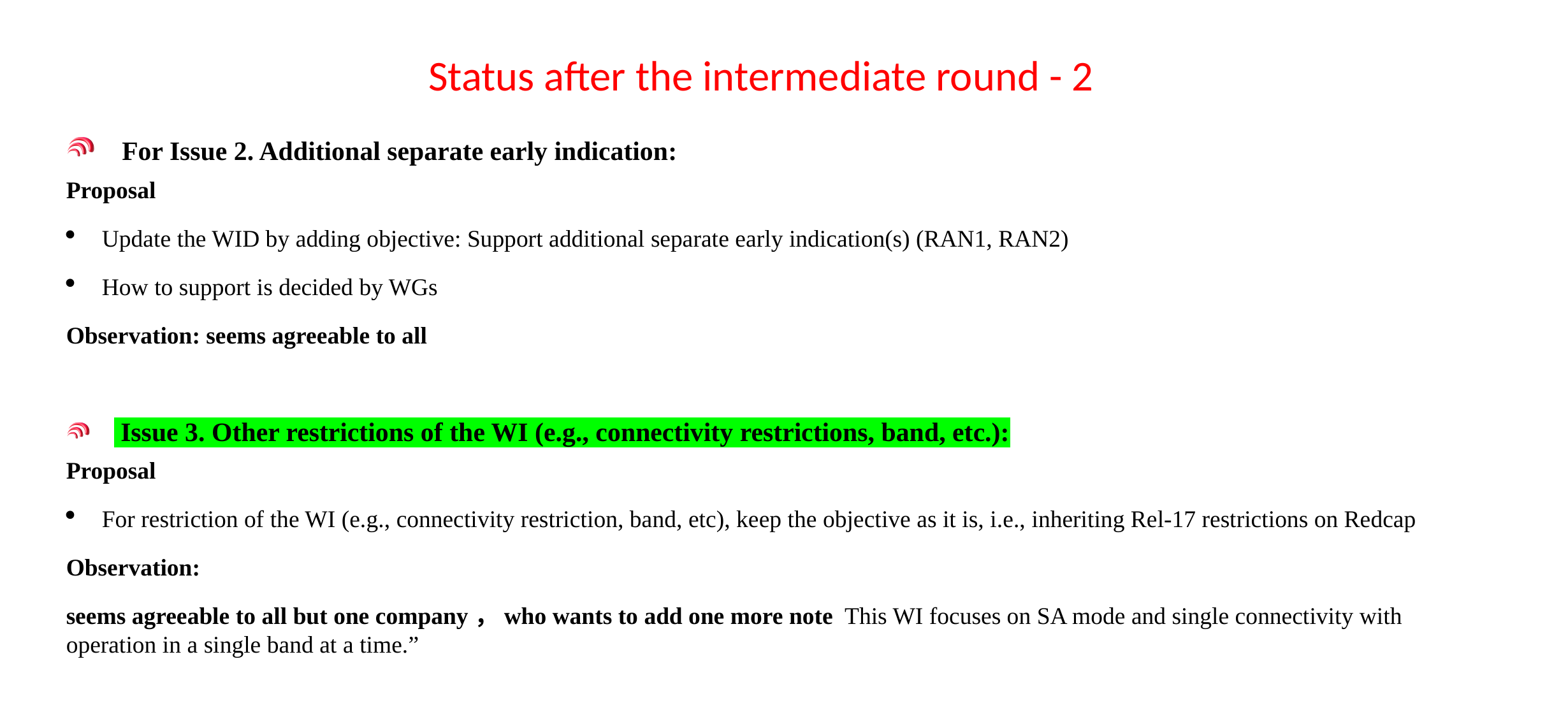

# Status after the intermediate round - 2
 For Issue 2. Additional separate early indication:
Proposal
Update the WID by adding objective: Support additional separate early indication(s) (RAN1, RAN2)
How to support is decided by WGs
Observation: seems agreeable to all

 Issue 3. Other restrictions of the WI (e.g., connectivity restrictions, band, etc.):
Proposal
For restriction of the WI (e.g., connectivity restriction, band, etc), keep the objective as it is, i.e., inheriting Rel-17 restrictions on Redcap
Observation:
seems agreeable to all but one company，who wants to add one more note  This WI focuses on SA mode and single connectivity with operation in a single band at a time.”